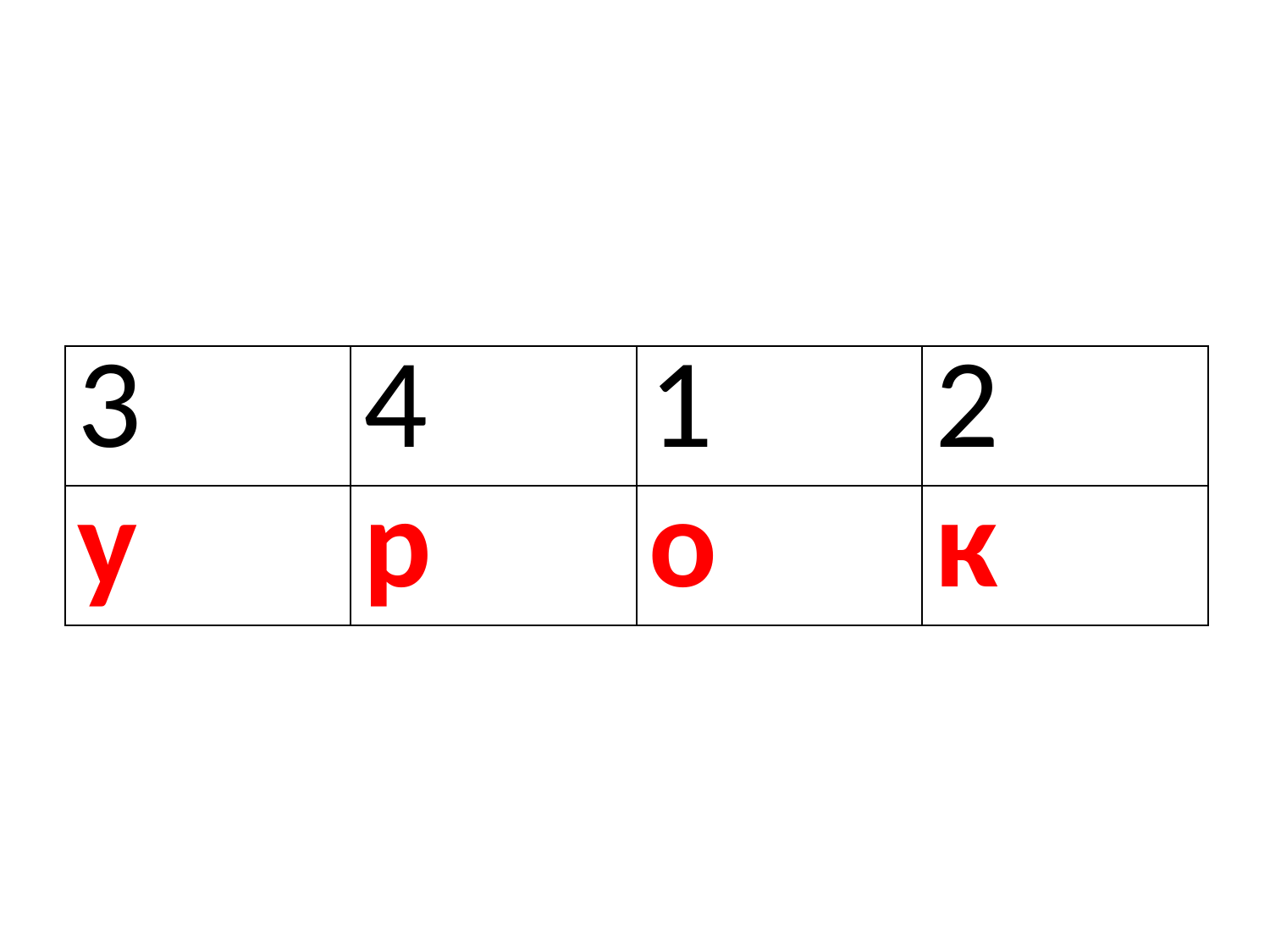

#
| 3 | 4 | 1 | 2 |
| --- | --- | --- | --- |
| у | р | о | к |